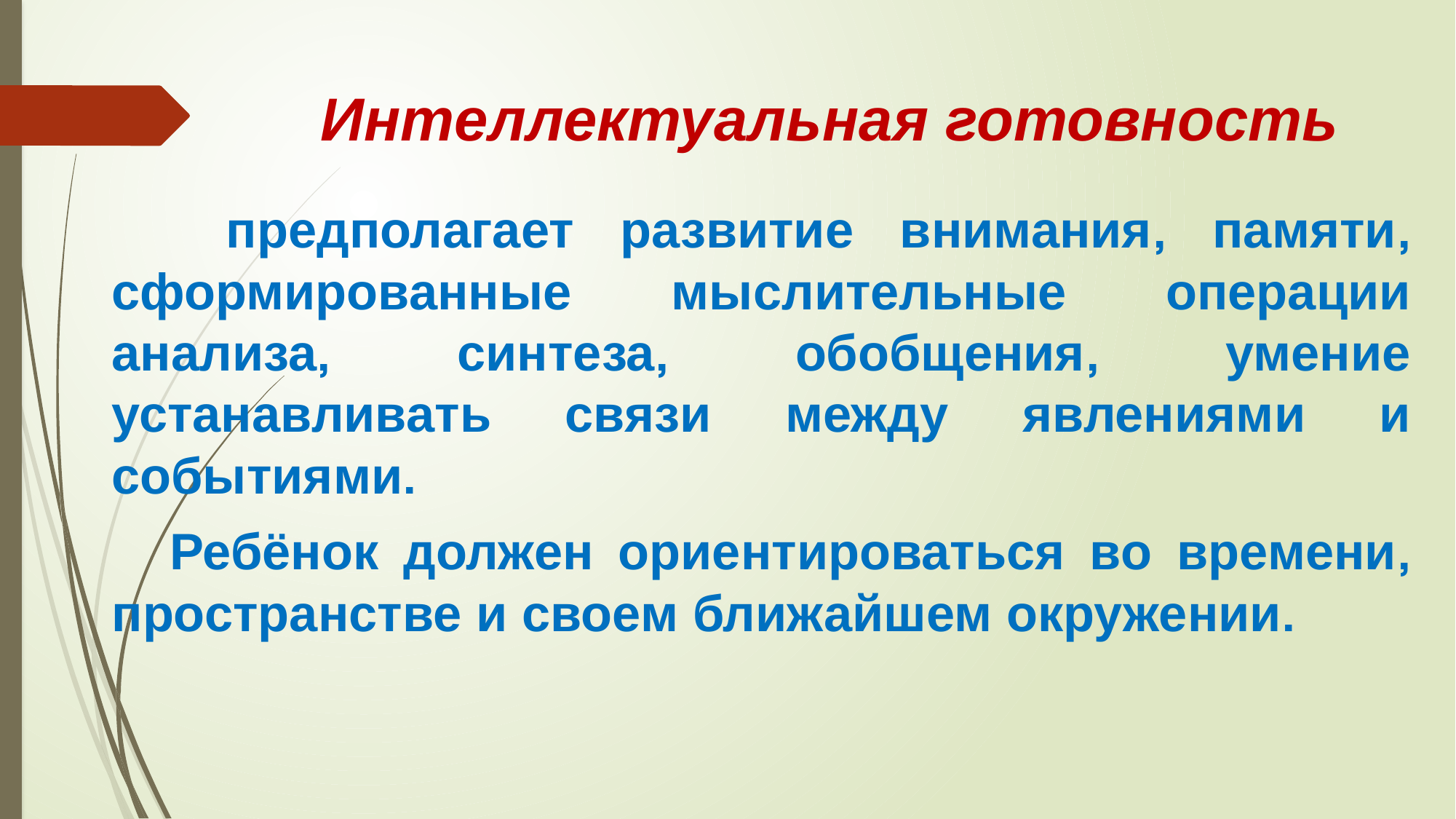

# Интеллектуальная готовность
    предполагает развитие внимания, памяти, сформированные мыслительные операции анализа, синтеза, обобщения, умение устанавливать связи между явлениями и событиями.
    Ребёнок должен ориентироваться во времени, пространстве и своем ближайшем окружении.